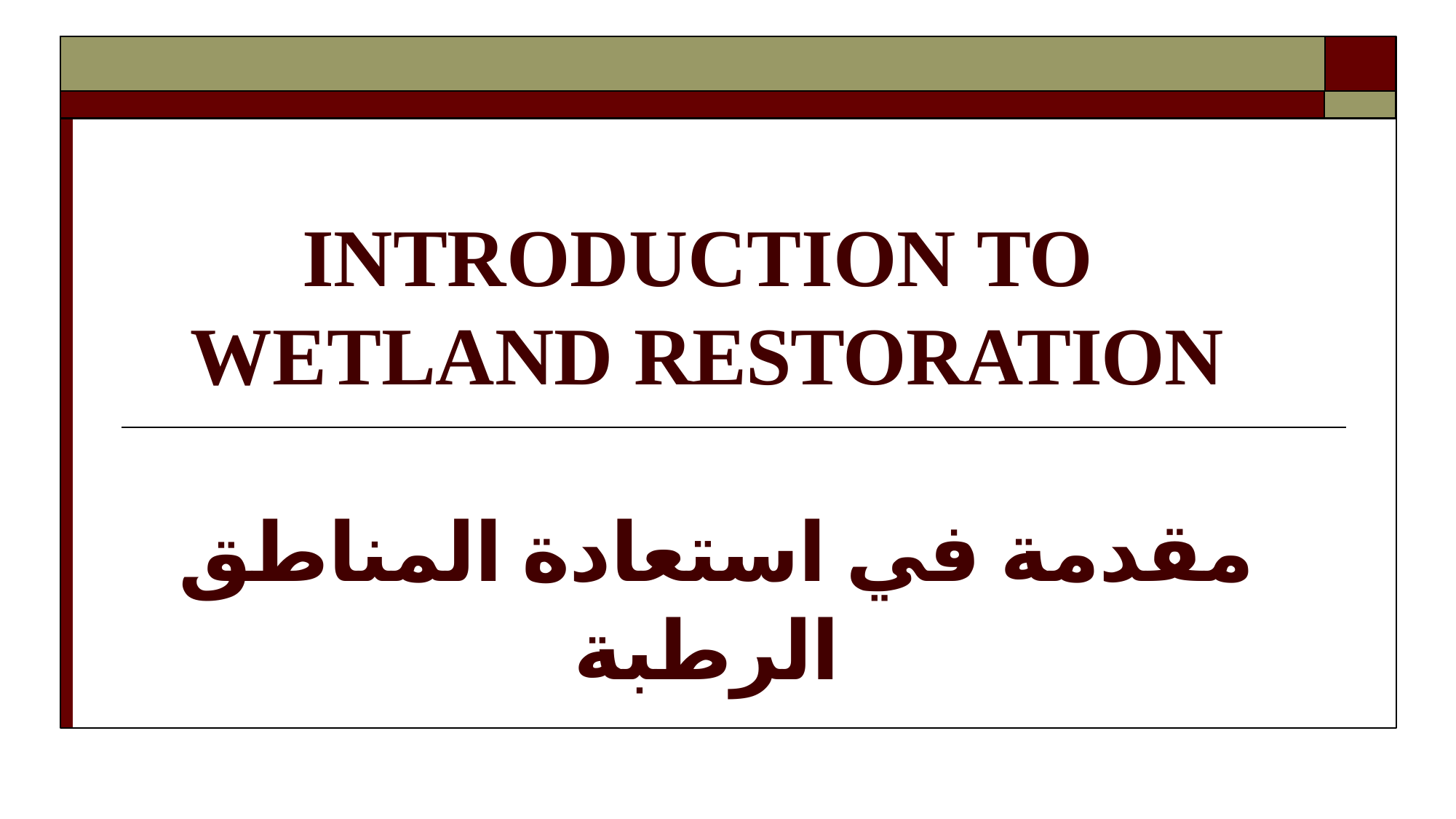

# INTRODUCTION TO  WETLAND RESTORATION مقدمة في استعادة المناطق الرطبة